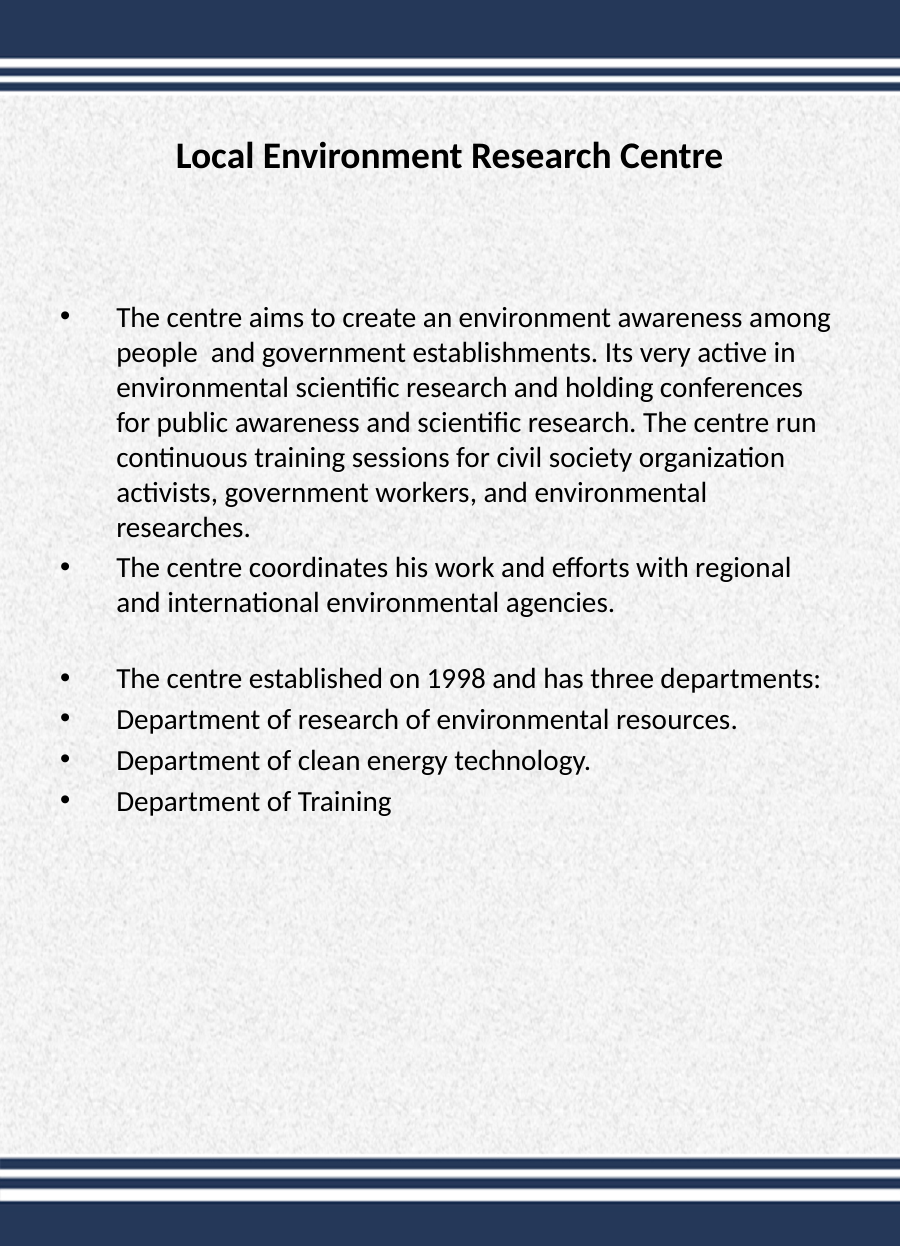

# Local Environment Research Centre
The centre aims to create an environment awareness among people  and government establishments. Its very active in environmental scientific research and holding conferences for public awareness and scientific research. The centre run continuous training sessions for civil society organization activists, government workers, and environmental researches.
The centre coordinates his work and efforts with regional and international environmental agencies.
The centre established on 1998 and has three departments:
Department of research of environmental resources.
Department of clean energy technology.
Department of Training